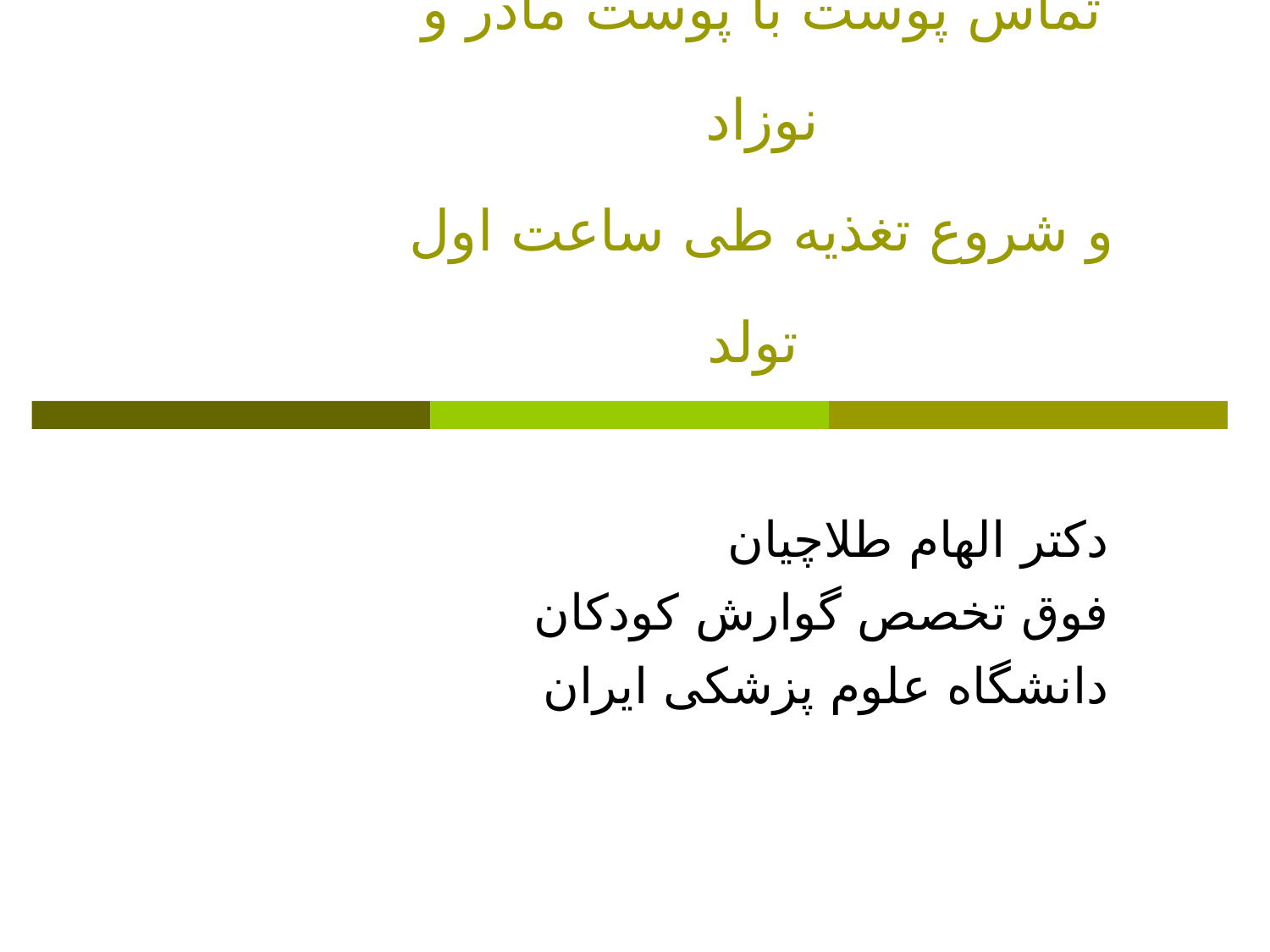

# شواهد، فواید و اهميت تماس پوست با پوست مادر و نوزاد و شروع تغذیه طی ساعت اول تولد
دکتر الهام طلاچیان
فوق تخصص گوارش کودکان
دانشگاه علوم پزشکی ایران